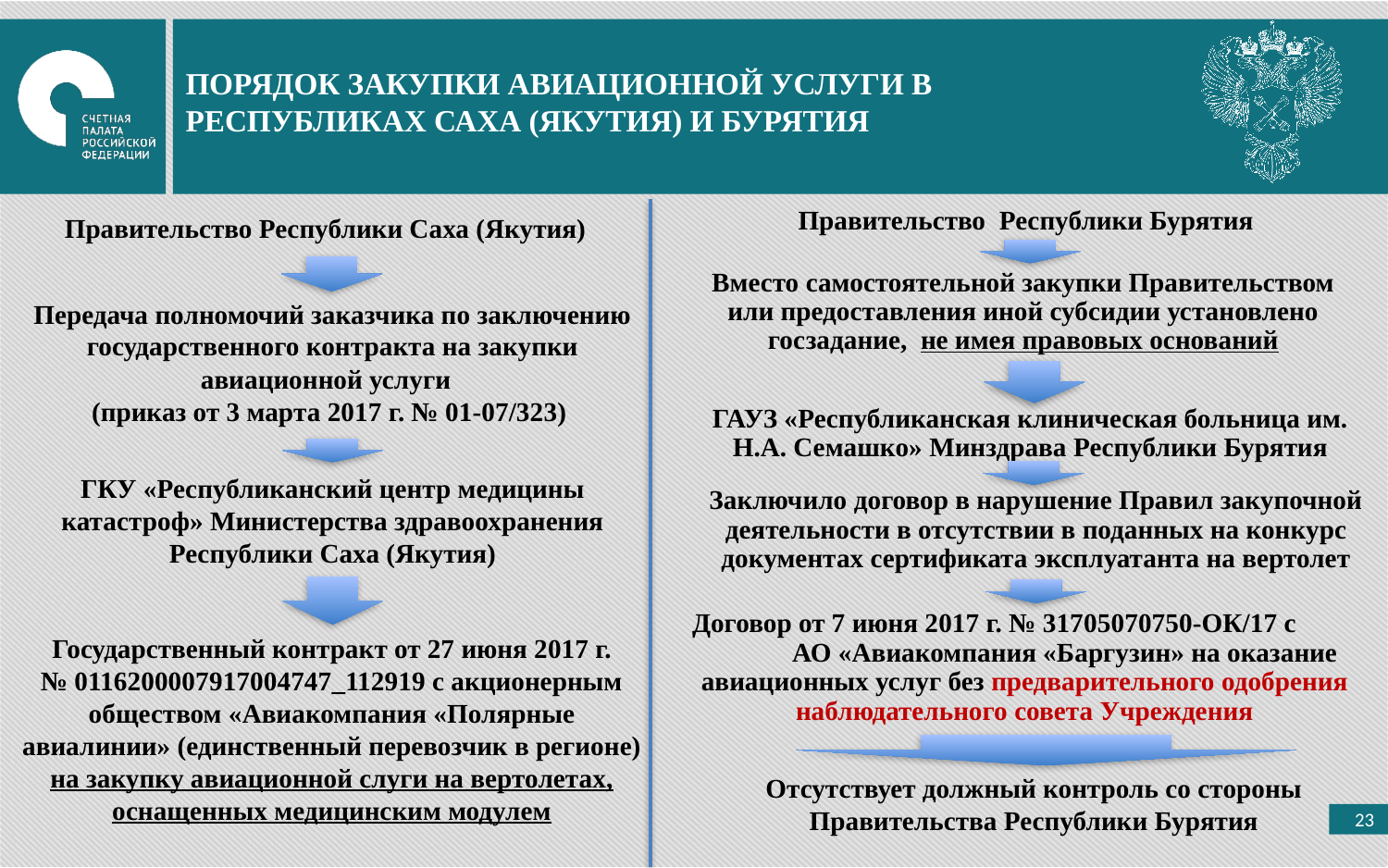

ПОРЯДОК ЗАКУПКИ АВИАЦИОННОЙ УСЛУГИ В  РЕСПУБЛИКАХ САХА (ЯКУТИЯ) И БУРЯТИЯ
 Правительство  Республики Бурятия
Правительство Республики Саха (Якутия)

Вместо самостоятельной закупки Правительством или предоставления иной субсидии установлено госзадание,  не имея правовых оснований
Передача полномочий заказчика по заключению государственного контракта на закупки авиационной услуги
(приказ от 3 марта 2017 г. № 01-07/323)

ГАУЗ «Республиканская клиническая больница им. Н.А. Семашко» Минздрава Республики Бурятия

ГКУ «Республиканский центр медицины катастроф» Министерства здравоохранения Республики Саха (Якутия)
Заключило договор в нарушение Правил закупочной деятельности в отсутствии в поданных на конкурс документах сертификата эксплуатанта на вертолет

Договор от 7 июня 2017 г. № 31705070750-ОК/17 с                      АО «Авиакомпания «Баргузин» на оказание авиационных услуг без предварительного одобрения наблюдательного совета Учреждения
Государственный контракт от 27 июня 2017 г. № 0116200007917004747_112919 с акционерным обществом «Авиакомпания «Полярные авиалинии» (единственный перевозчик в регионе)
на закупку авиационной слуги на вертолетах, оснащенных медицинским модулем

Отсутствует должный контроль со стороны Правительства Республики Бурятия